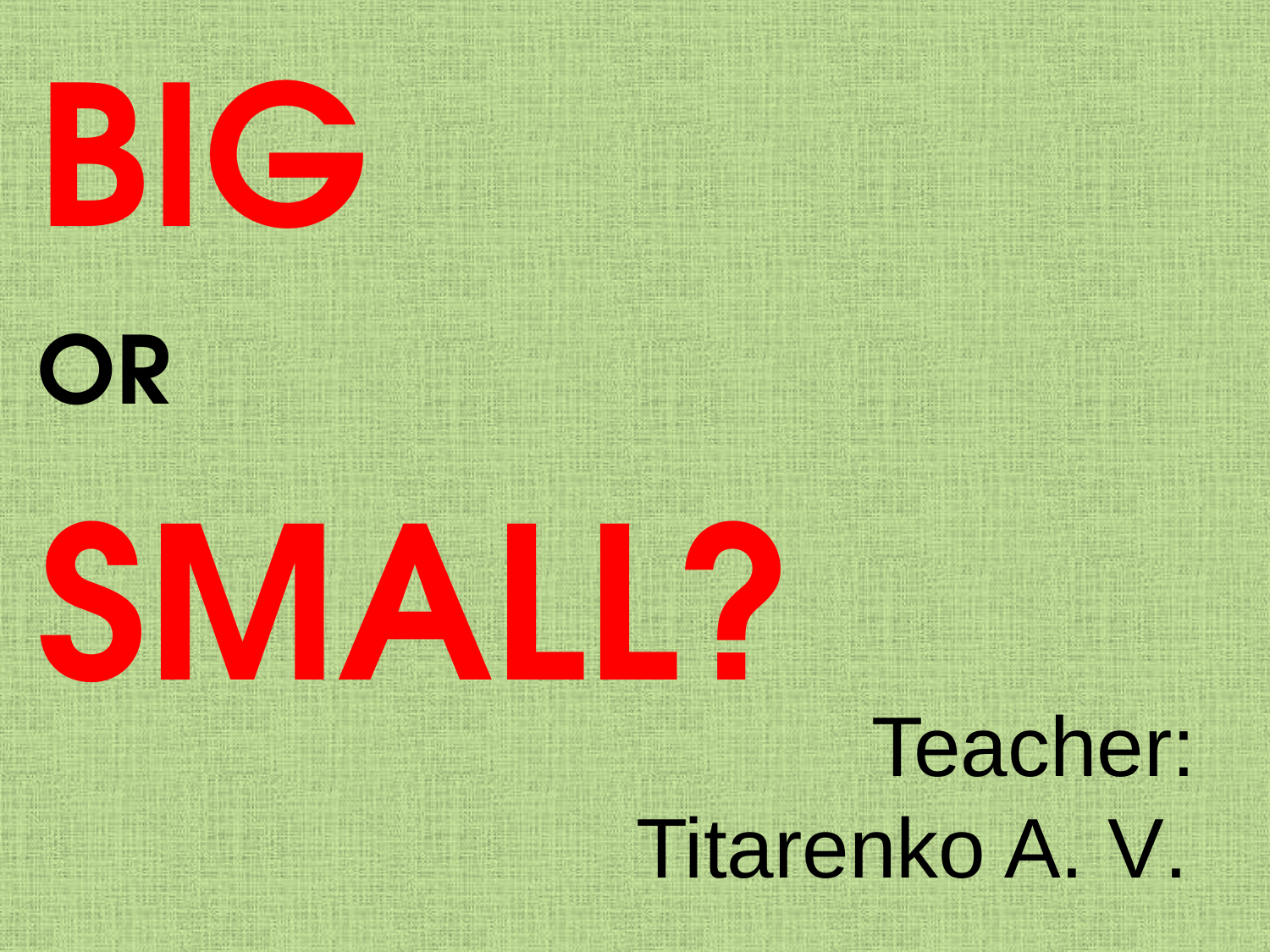

BIG
OR
SMALL?
          Teacher:
Titarenko A. V.